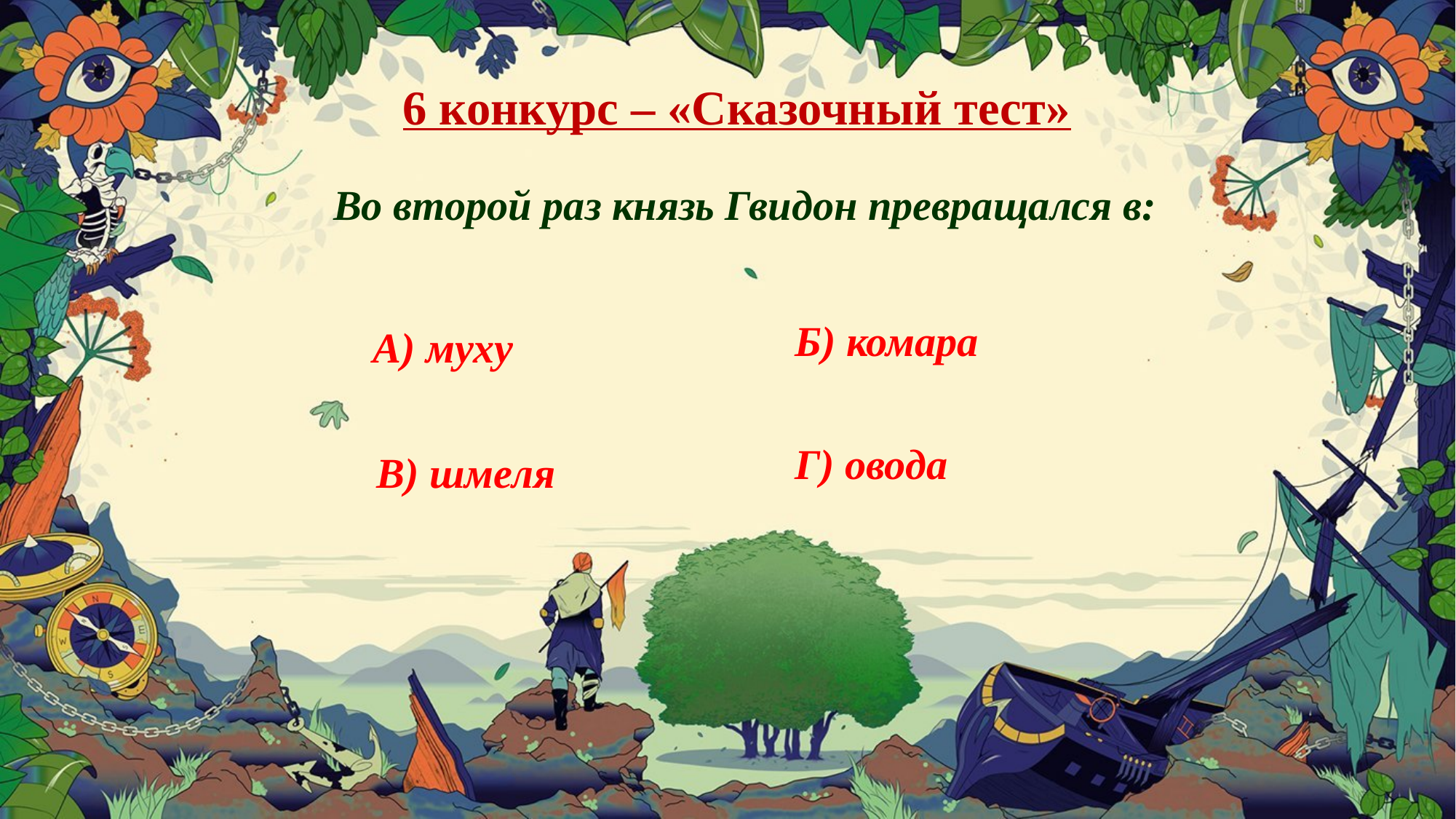

6 конкурс – «Сказочный тест»
Во второй раз князь Гвидон превращался в:
Б) комара
А) муху
Г) овода
В) шмеля